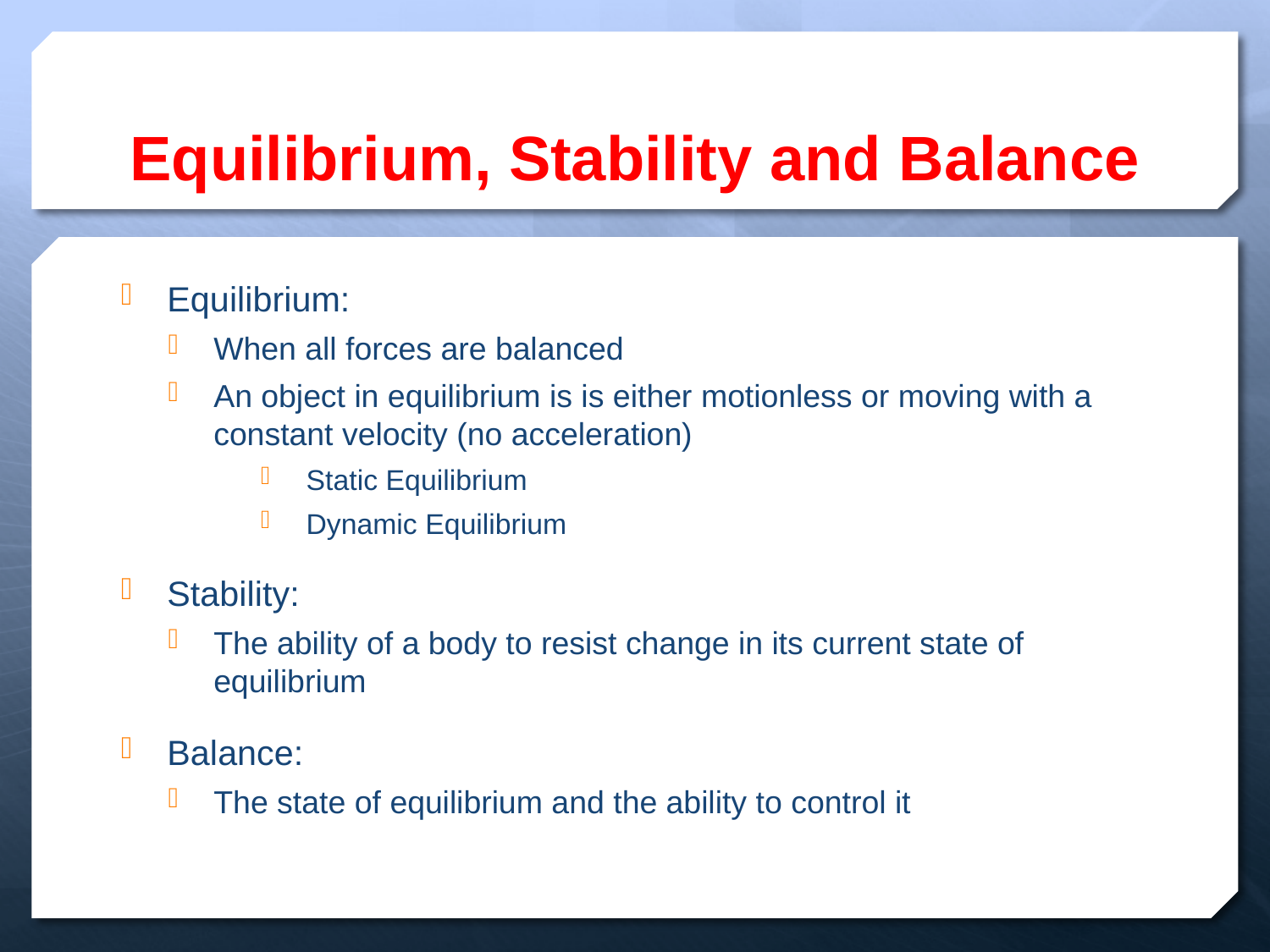

# Equilibrium, Stability and Balance
Equilibrium:
When all forces are balanced
An object in equilibrium is is either motionless or moving with a constant velocity (no acceleration)
Static Equilibrium
Dynamic Equilibrium
Stability:
The ability of a body to resist change in its current state of equilibrium
Balance:
The state of equilibrium and the ability to control it